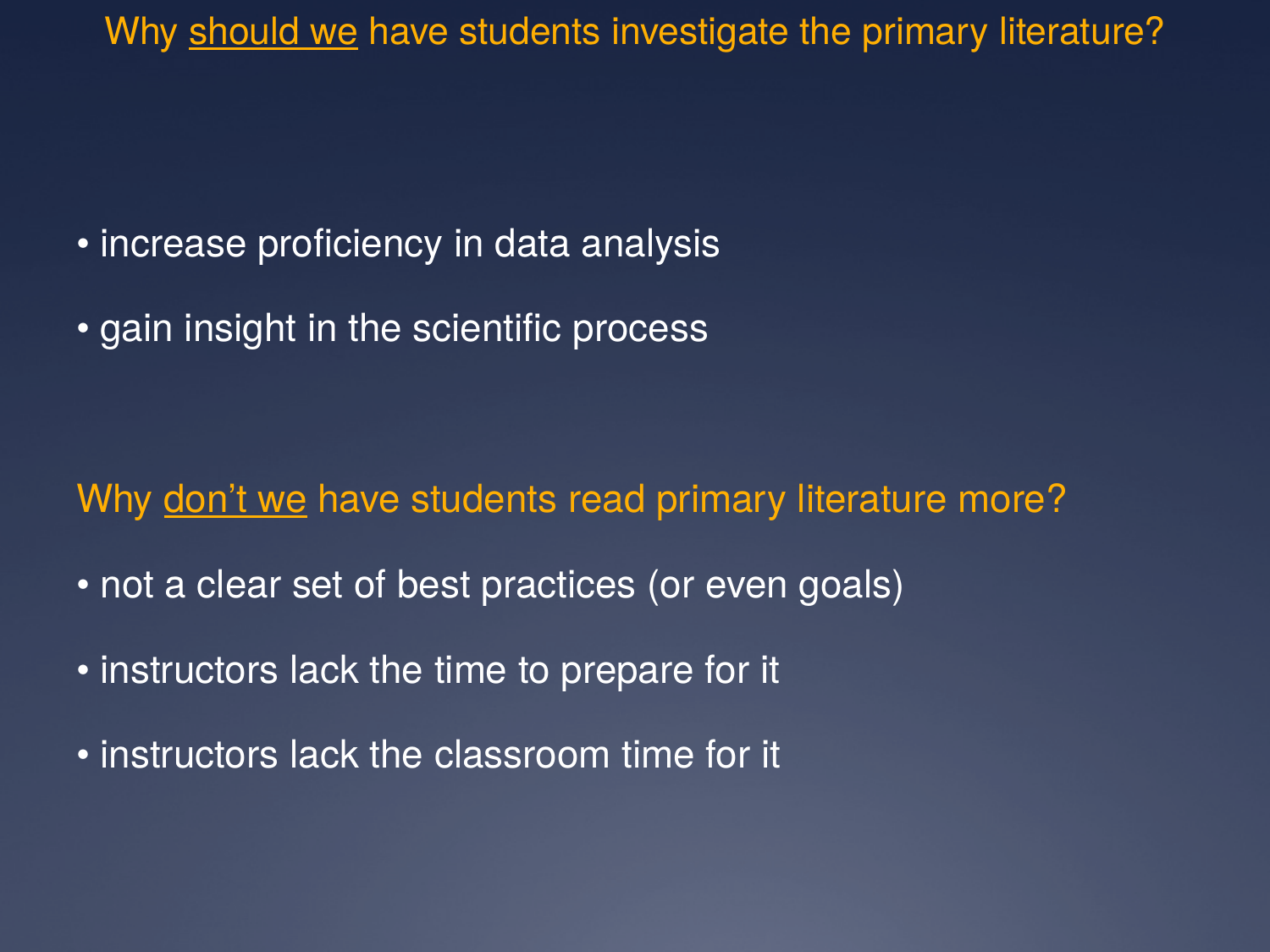

# Why should we have students investigate the primary literature?
• increase proficiency in data analysis
• gain insight in the scientific process

Why don’t we have students read primary literature more?
• not a clear set of best practices (or even goals)
• instructors lack the time to prepare for it
• instructors lack the classroom time for it